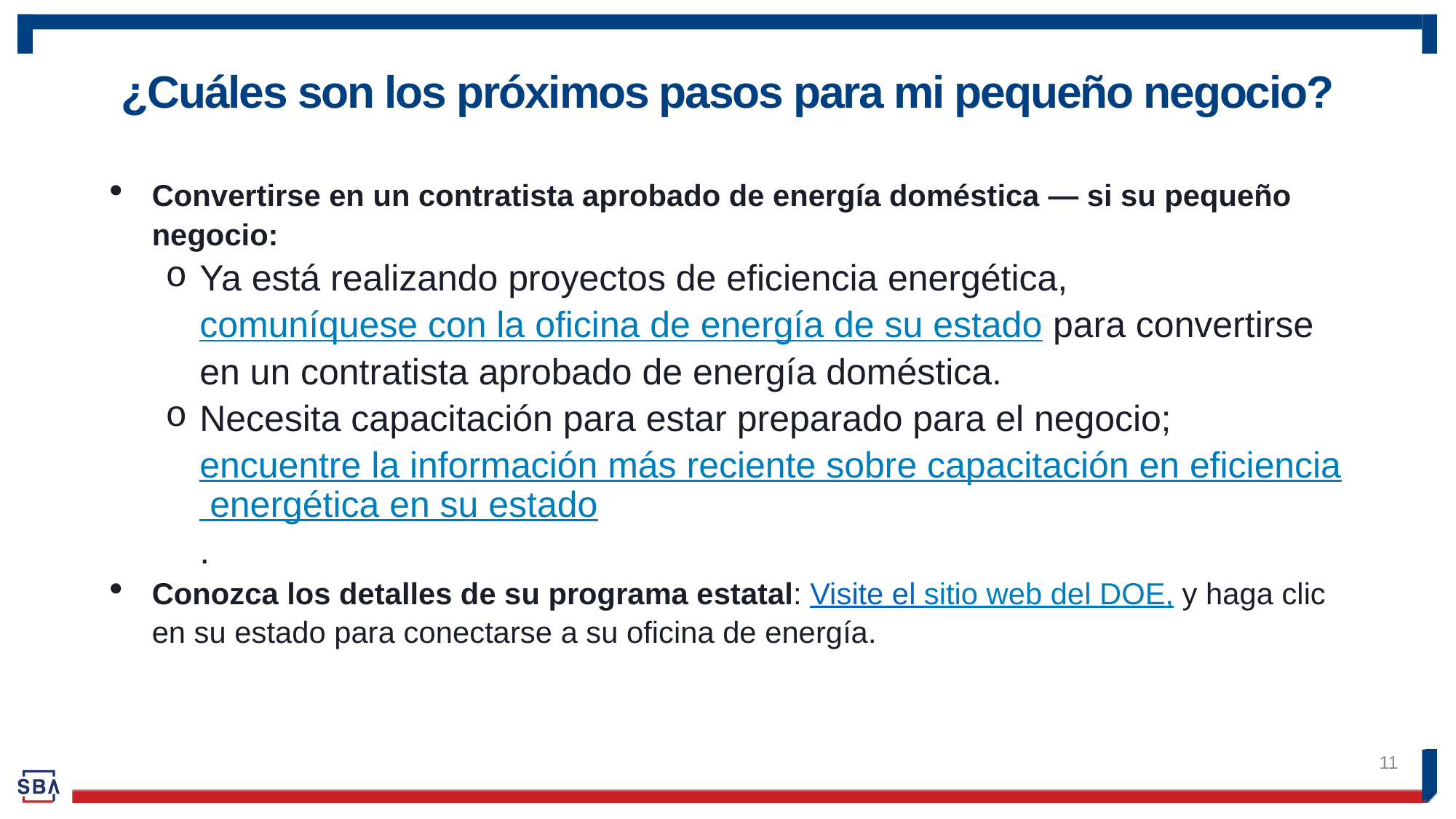

# ¿Cuáles son los próximos pasos para mi pequeño negocio?
Convertirse en un contratista aprobado de energía doméstica — si su pequeño negocio:
Ya está realizando proyectos de eficiencia energética, comuníquese con la oficina de energía de su estado para convertirse en un contratista aprobado de energía doméstica.
Necesita capacitación para estar preparado para el negocio; encuentre la información más reciente sobre capacitación en eficiencia energética en su estado.
Conozca los detalles de su programa estatal: Visite el sitio web del DOE, y haga clic en su estado para conectarse a su oficina de energía.

11